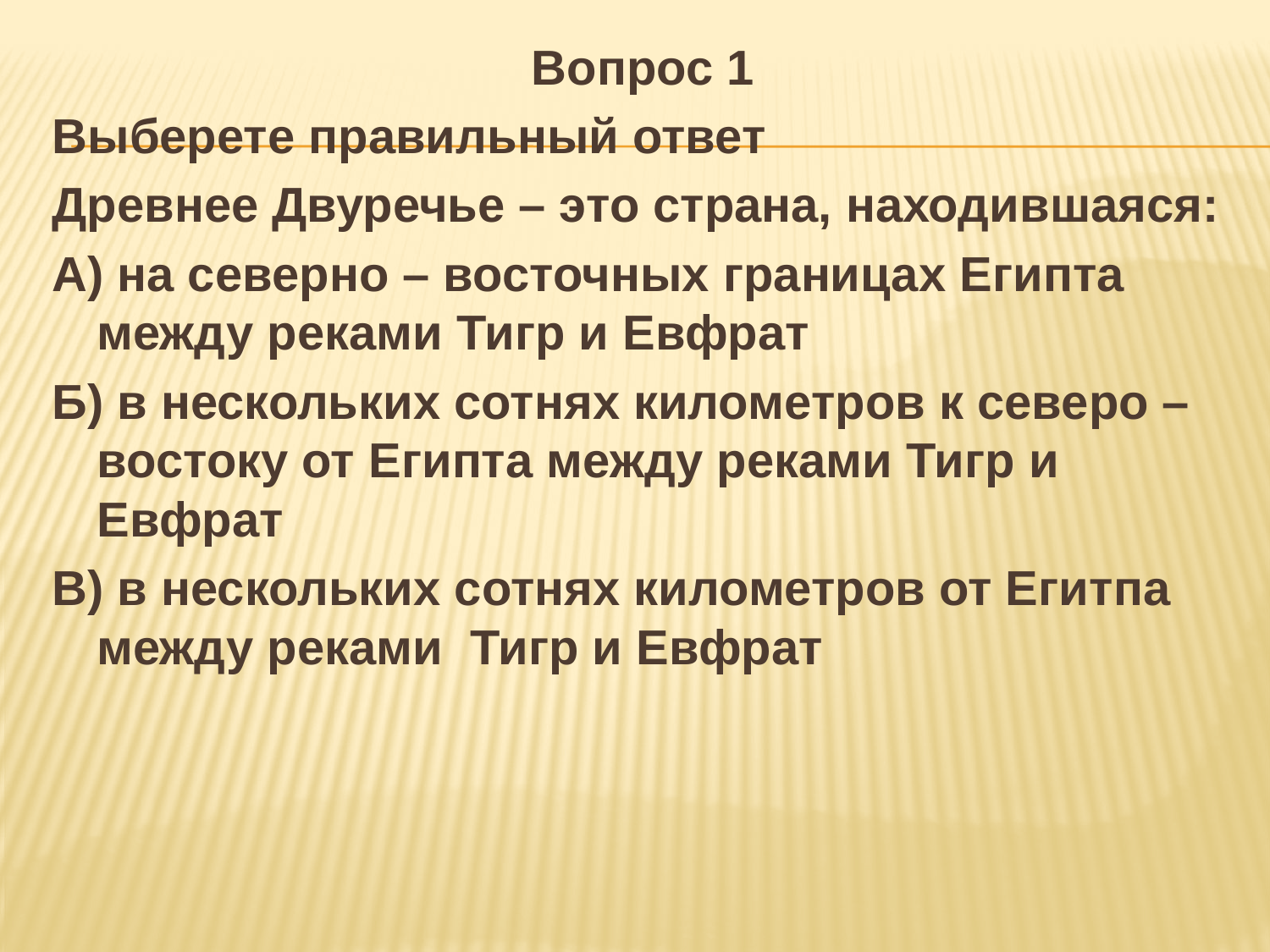

Вопрос 1
Выберете правильный ответ
Древнее Двуречье – это страна, находившаяся:
А) на северно – восточных границах Египта между реками Тигр и Евфрат
Б) в нескольких сотнях километров к северо – востоку от Египта между реками Тигр и Евфрат
В) в нескольких сотнях километров от Егитпа между реками  Тигр и Евфрат